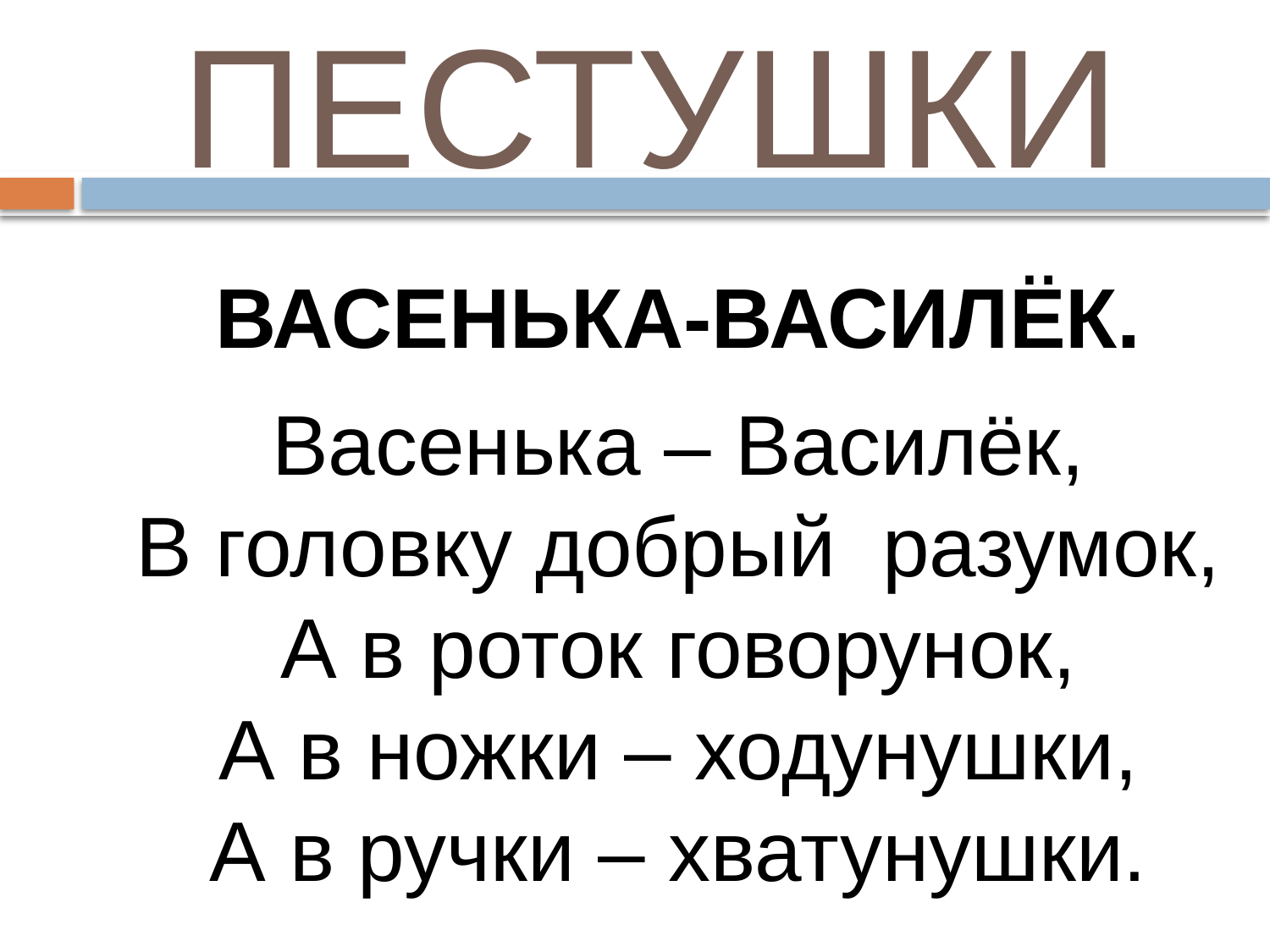

# ПЕСТУШКИ
ВАСЕНЬКА-ВАСИЛЁК.

Васенька – Василёк,
В головку добрый  разумок,
А в роток говорунок,
А в ножки – ходунушки,
А в ручки – хватунушки.